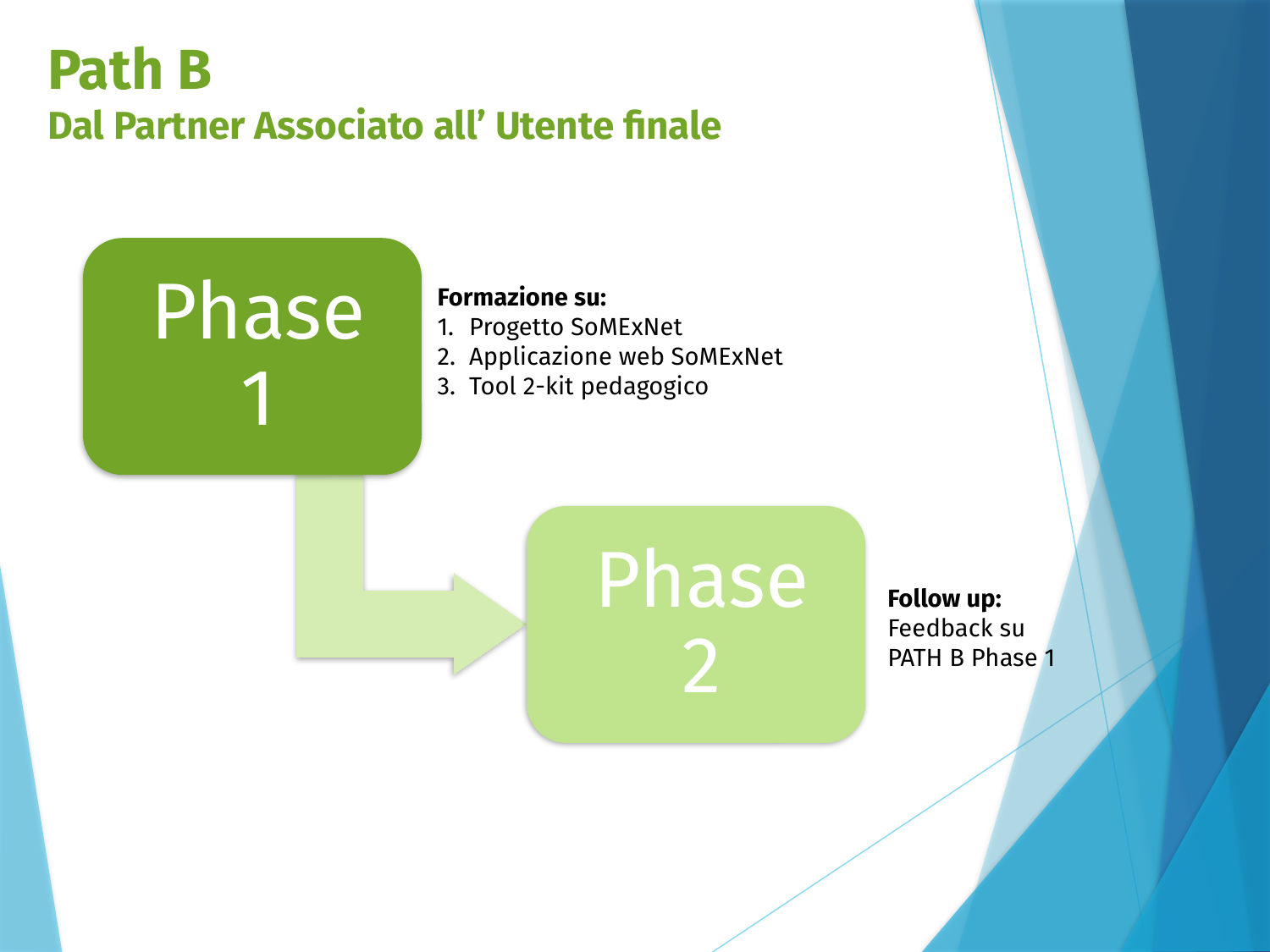

# Path B Dal Partner Associato all’ Utente finale
Phase 1
Phase 2
Formazione su:
Progetto SoMExNet
Applicazione web SoMExNet
Tool 2-kit pedagogico
Follow up:
Feedback su
PATH B Phase 1